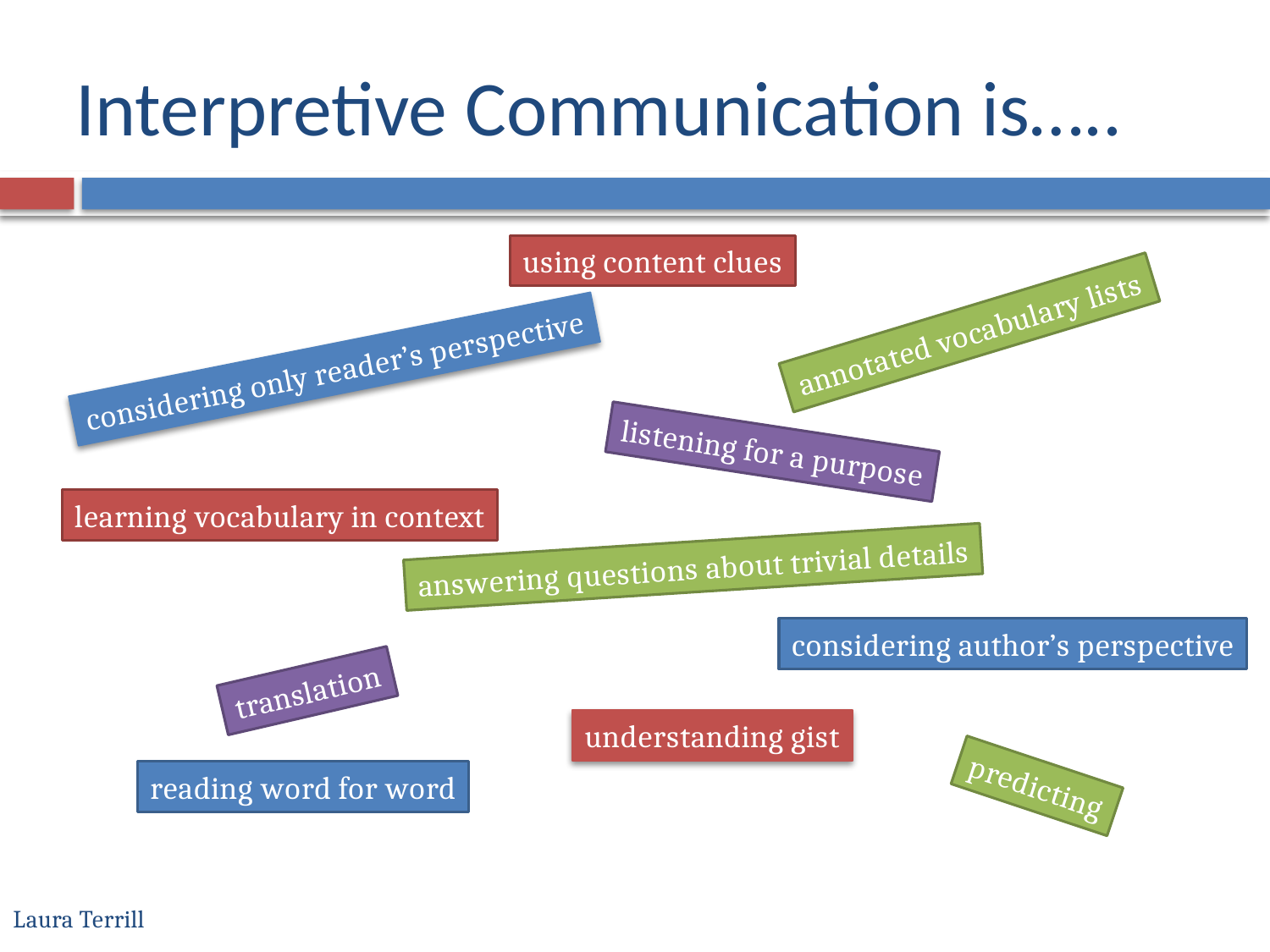

# Interpretive Communication is…..
using content clues
annotated vocabulary lists
considering only reader’s perspective
listening for a purpose
learning vocabulary in context
answering questions about trivial details
considering author’s perspective
translation
understanding gist
predicting
reading word for word
Laura Terrill